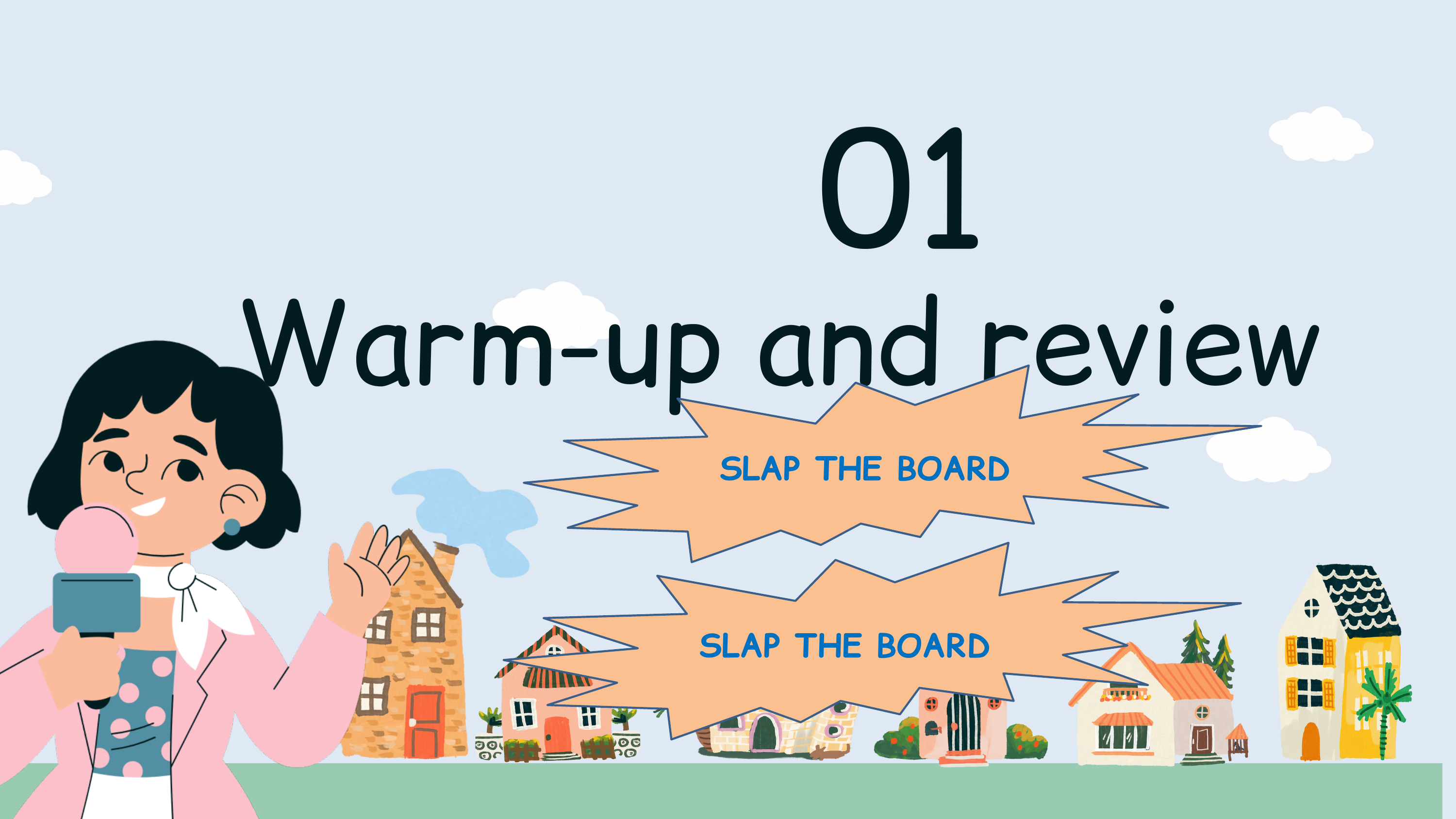

01

Warm-up and review

SLAP THE BOARD

SLAP THE BOARD